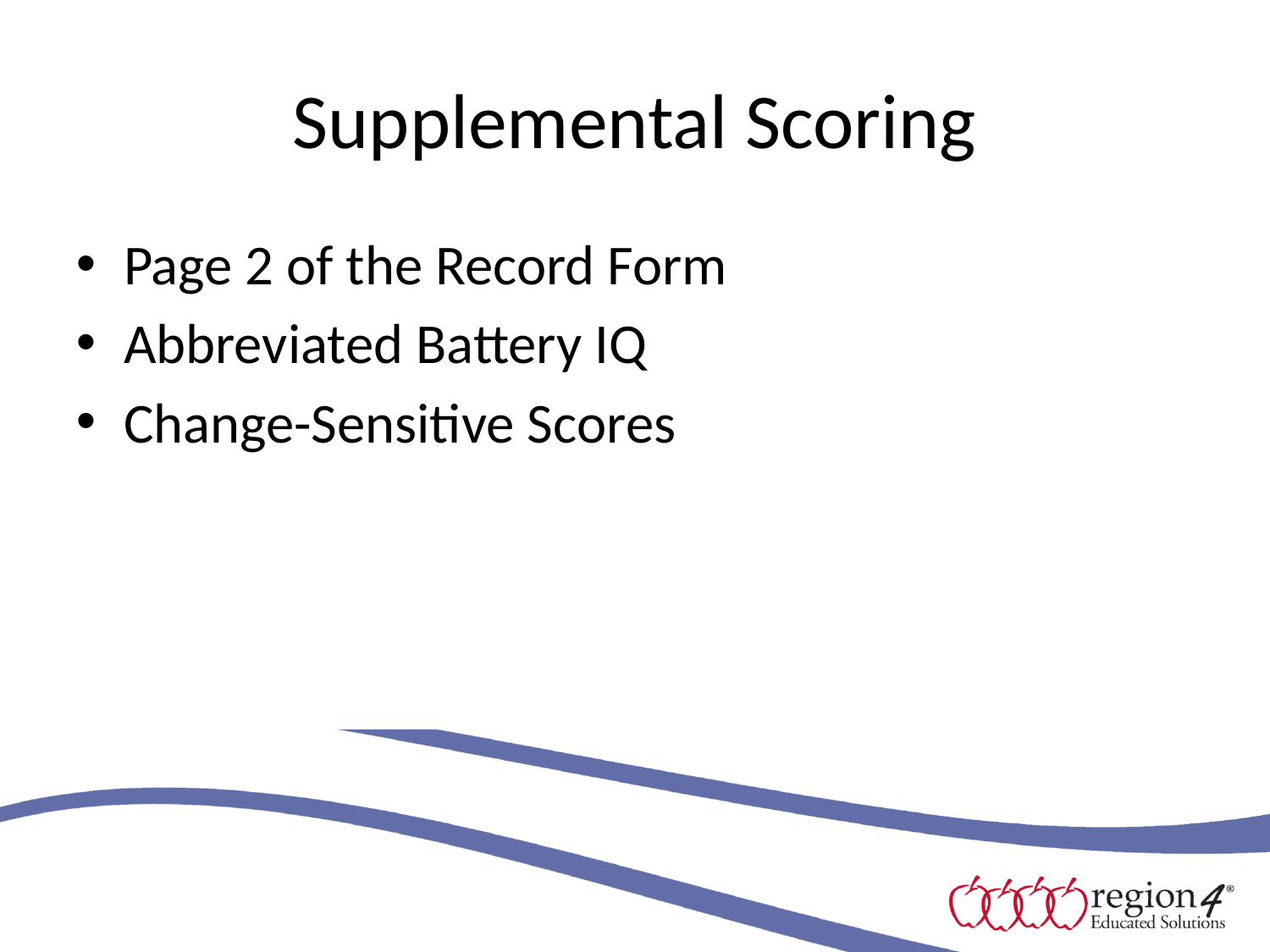

# Supplemental Scoring
Page 2 of the Record Form
Abbreviated Battery IQ
Change-Sensitive Scores